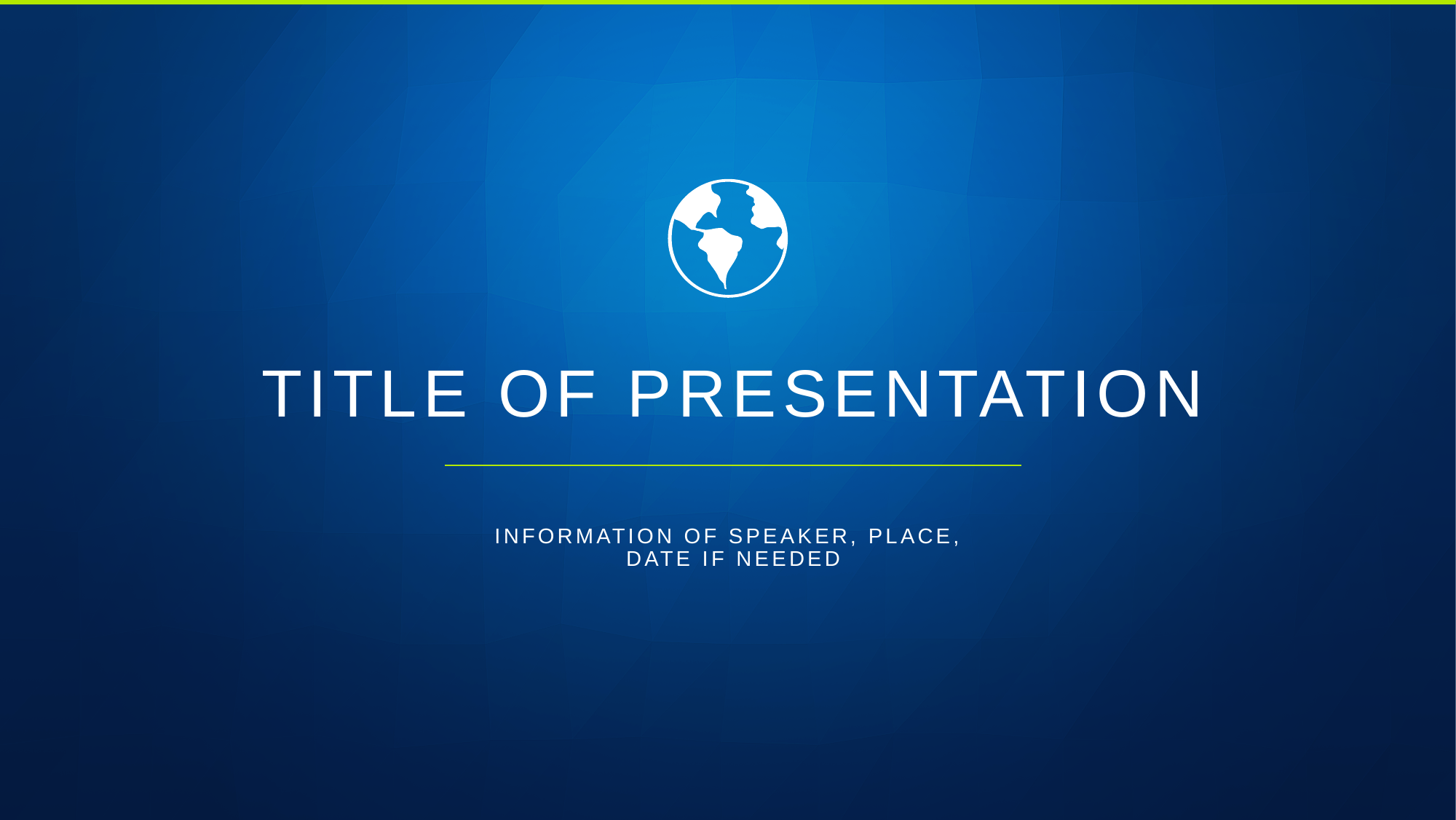

Title of Presentation
Information of speaker, place,
date if needed